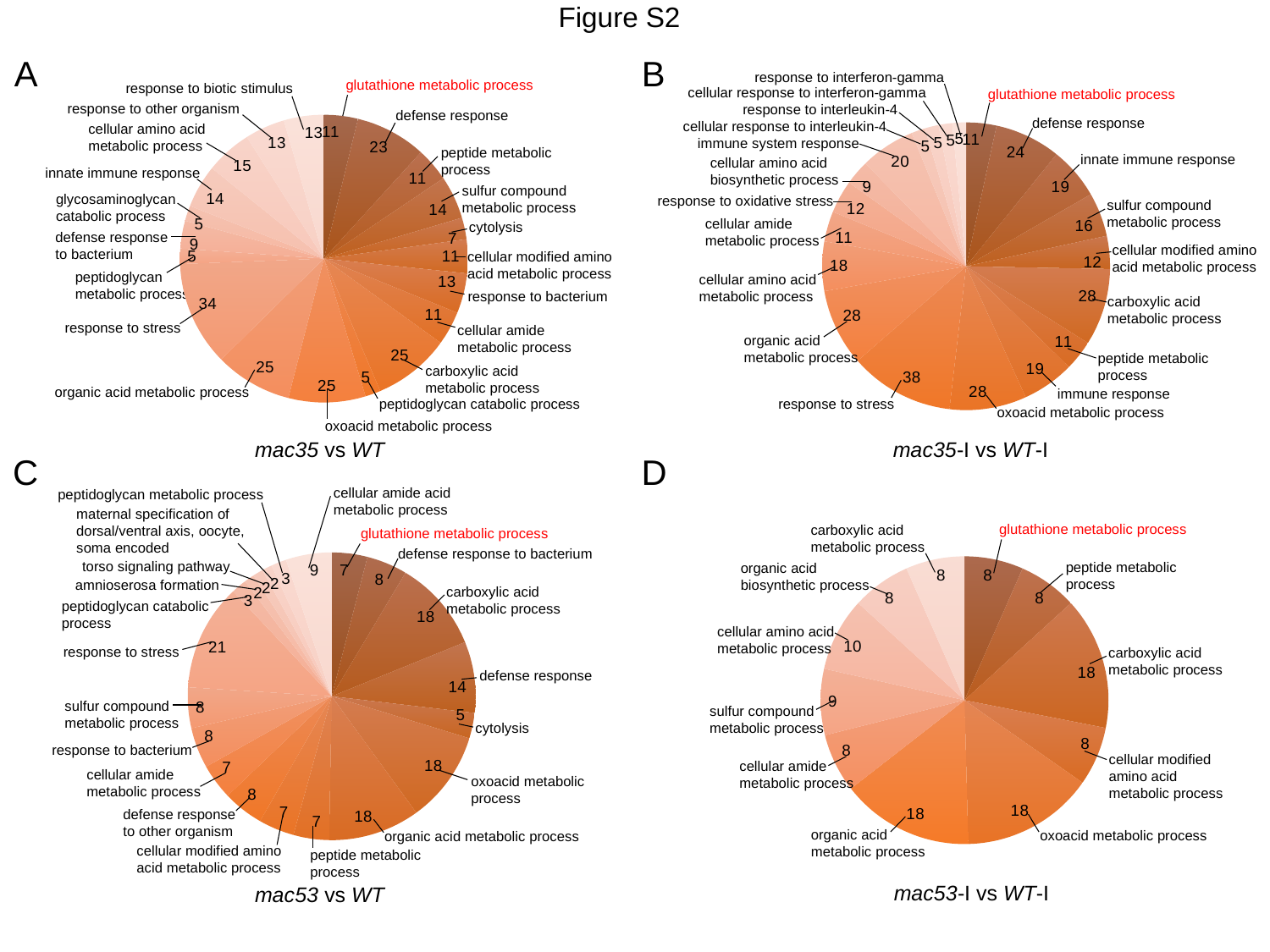

Figure S2
A
B
response to interferon-gamma
cellular response to interferon-gamma
glutathione metabolic process
response to interleukin-4
defense response
cellular response to interleukin-4

### Chart

| Category |  |
|---|---|
immune system response
innate immune response
cellular amino acid biosynthetic process
response to oxidative stress
sulfur compound metabolic process
cellular amide metabolic process
cellular modified amino acid metabolic process
cellular amino acid metabolic process
carboxylic acid metabolic process
organic acid metabolic process
peptide metabolic process
immune response
response to stress
oxoacid metabolic process
glutathione metabolic process
response to biotic stimulus
response to other organism
defense response

### Chart

| Category |  |
|---|---|
| glutathione metabolic process | 11.0 |
| defense response | 23.0 |
| peptide metabolic process | 11.0 |
| sulfur compound metabolic process | 14.0 |
| cytolysis | 7.0 |
| cellular modified amino acid metabolic process | 11.0 |
| response to bacterium | 13.0 |
| cellular amide metabolic process | 11.0 |
| carboxylic acid metabolic process | 25.0 |
| peptidoglycan catabolic process | 5.0 |
| oxoacid metabolic process | 25.0 |
| organic acid metabolic process | 25.0 |
| response to stress | 34.0 |
| peptidoglycan metabolic process | 5.0 |
| defense response to bacterium | 9.0 |
| glycosaminoglycan catabolic process | 5.0 |
| innate immune response | 14.0 |
| cellular amino acid metabolic process | 15.0 |
| response to other organism | 13.0 |
| response to biotic stimulus | 13.0 |
cellular amino acid metabolic process
peptide metabolic process
innate immune response
sulfur compound metabolic process
glycosaminoglycan catabolic process
cytolysis
defense response to bacterium
cellular modified amino acid metabolic process
peptidoglycan metabolic process
response to bacterium
response to stress
cellular amide metabolic process
carboxylic acid metabolic process
organic acid metabolic process
peptidoglycan catabolic process
oxoacid metabolic process
mac35 vs WT
mac35-I vs WT-I
C
D
cellular amide acid metabolic process
peptidoglycan metabolic process
maternal specification of dorsal/ventral axis, oocyte, soma encoded
glutathione metabolic process
defense response to bacterium

### Chart

| Category |  |
|---|---|
torso signaling pathway
amnioserosa formation
carboxylic acid metabolic process
peptidoglycan catabolic process
response to stress
defense response
sulfur compound metabolic process
cytolysis
response to bacterium
cellular amide metabolic process
oxoacid metabolic process
defense response to other organism
organic acid metabolic process
cellular modified amino acid metabolic process
peptide metabolic process
glutathione metabolic process
carboxylic acid metabolic process

### Chart

| Category |  |
|---|---|
peptide metabolic process
organic acid biosynthetic process
cellular amino acid metabolic process
carboxylic acid metabolic process
sulfur compound metabolic process
cellular modified amino acid metabolic process
cellular amide metabolic process
organic acid metabolic process
oxoacid metabolic process
mac53-I vs WT-I
mac53 vs WT